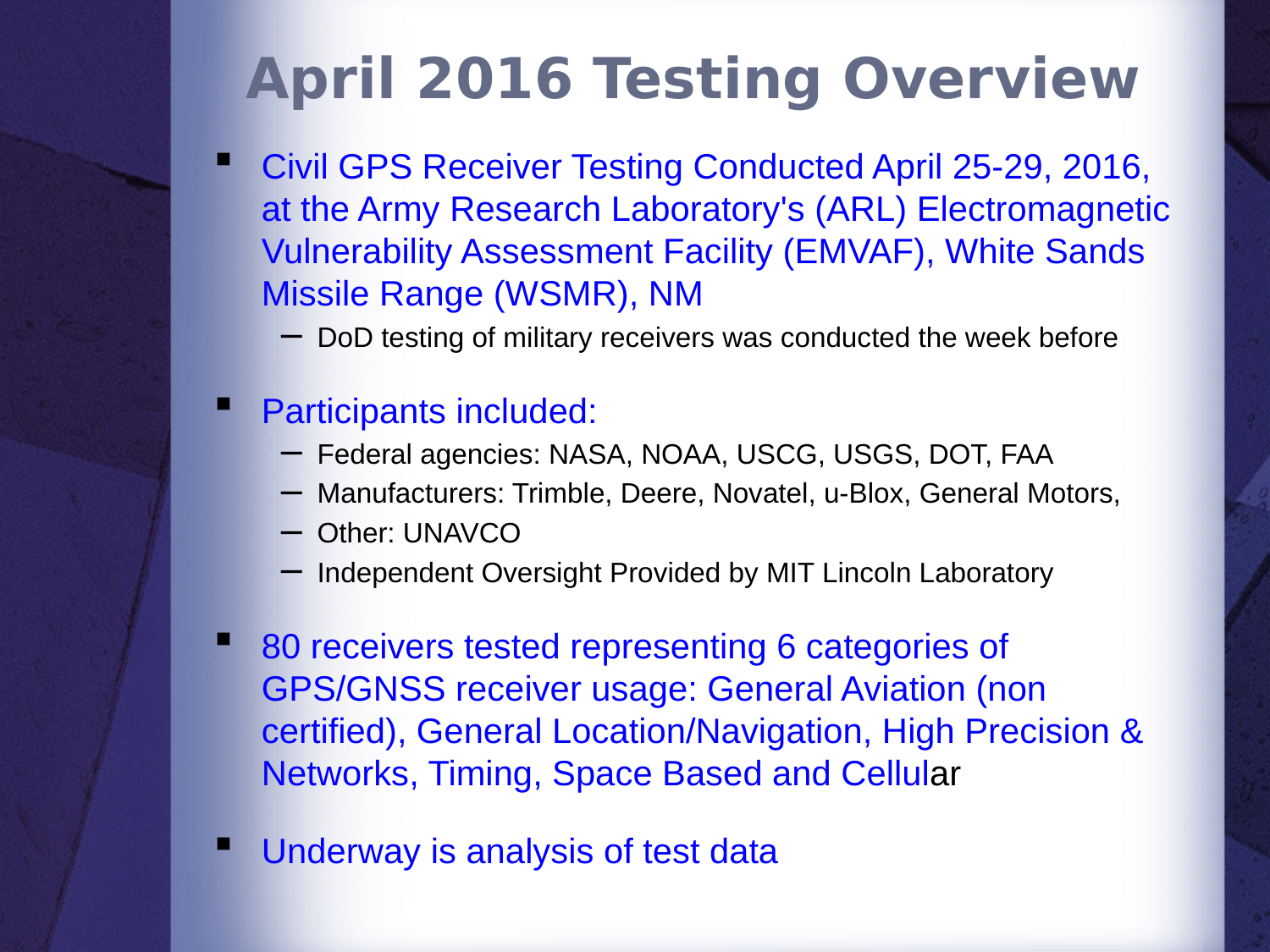

# April 2016 Testing Overview
Civil GPS Receiver Testing Conducted April 25-29, 2016, at the Army Research Laboratory's (ARL) Electromagnetic Vulnerability Assessment Facility (EMVAF), White Sands Missile Range (WSMR), NM
DoD testing of military receivers was conducted the week before
Participants included:
Federal agencies: NASA, NOAA, USCG, USGS, DOT, FAA
Manufacturers: Trimble, Deere, Novatel, u-Blox, General Motors,
Other: UNAVCO
Independent Oversight Provided by MIT Lincoln Laboratory
80 receivers tested representing 6 categories of GPS/GNSS receiver usage: General Aviation (non certified), General Location/Navigation, High Precision & Networks, Timing, Space Based and Cellular
Underway is analysis of test data